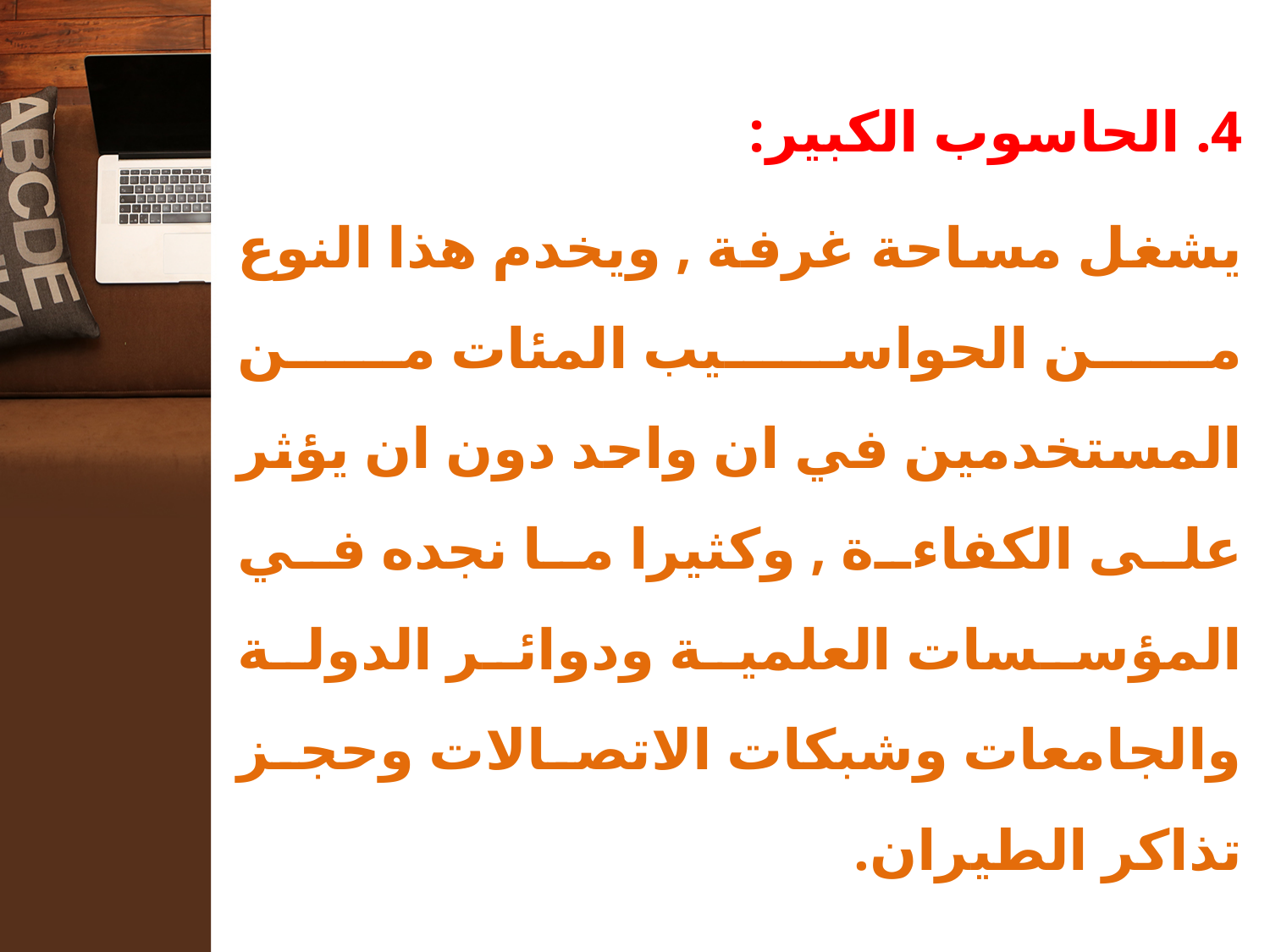

#
4. الحاسوب الكبير:
يشغل مساحة غرفة , ويخدم هذا النوع من الحواسيب المئات من المستخدمين في ان واحد دون ان يؤثر على الكفاءة , وكثيرا ما نجده في المؤسسات العلمية ودوائر الدولة والجامعات وشبكات الاتصالات وحجز تذاكر الطيران.